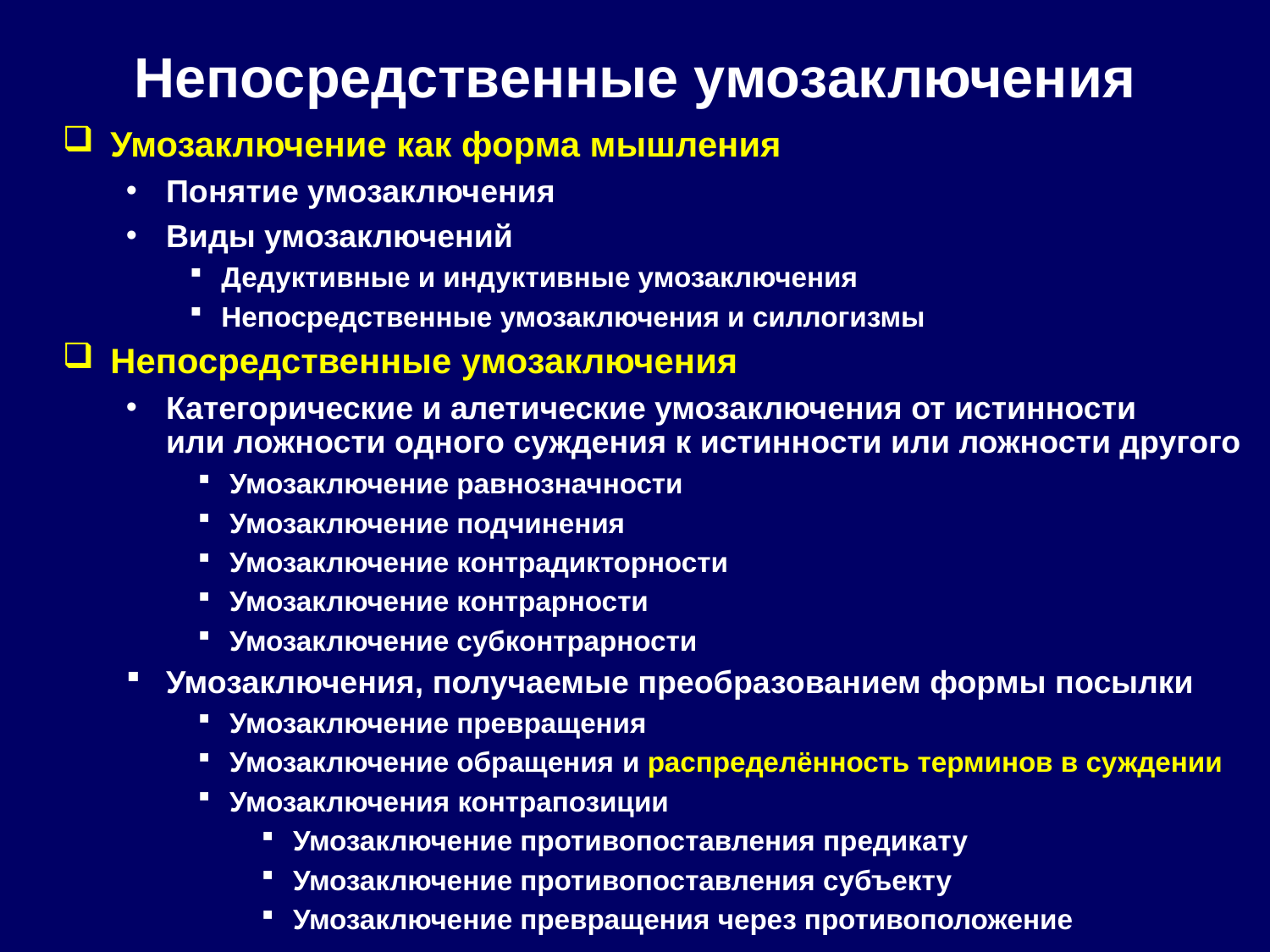

# Непосредственные умозаключения
Умозаключение как форма мышления
Понятие умозаключения
Виды умозаключений
Дедуктивные и индуктивные умозаключения
Непосредственные умозаключения и силлогизмы
Непосредственные умозаключения
Категорические и алетические умозаключения от истинности
или ложности одного суждения к истинности или ложности другого
Умозаключение равнозначности
Умозаключение подчинения
Умозаключение контрадикторности
Умозаключение контрарности
Умозаключение субконтрарности
Умозаключения, получаемые преобразованием формы посылки
Умозаключение превращения
Умозаключение обращения и распределённость терминов в суждении
Умозаключения контрапозиции
Умозаключение противопоставления предикату
Умозаключение противопоставления субъекту
Умозаключение превращения через противоположение